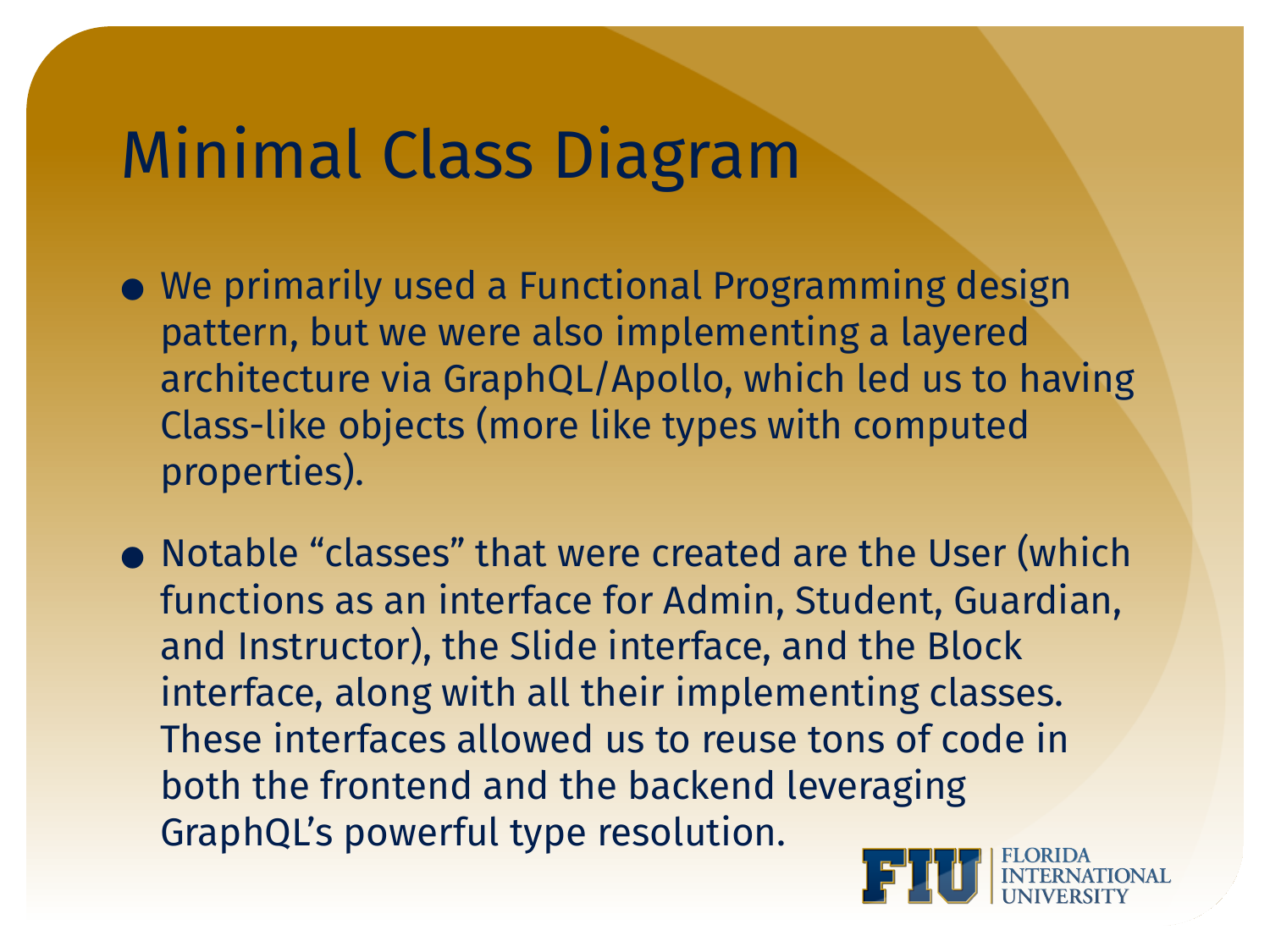

# Minimal Class Diagram
We primarily used a Functional Programming design pattern, but we were also implementing a layered architecture via GraphQL/Apollo, which led us to having Class-like objects (more like types with computed properties).
Notable “classes” that were created are the User (which functions as an interface for Admin, Student, Guardian, and Instructor), the Slide interface, and the Block interface, along with all their implementing classes. These interfaces allowed us to reuse tons of code in both the frontend and the backend leveraging GraphQL’s powerful type resolution.